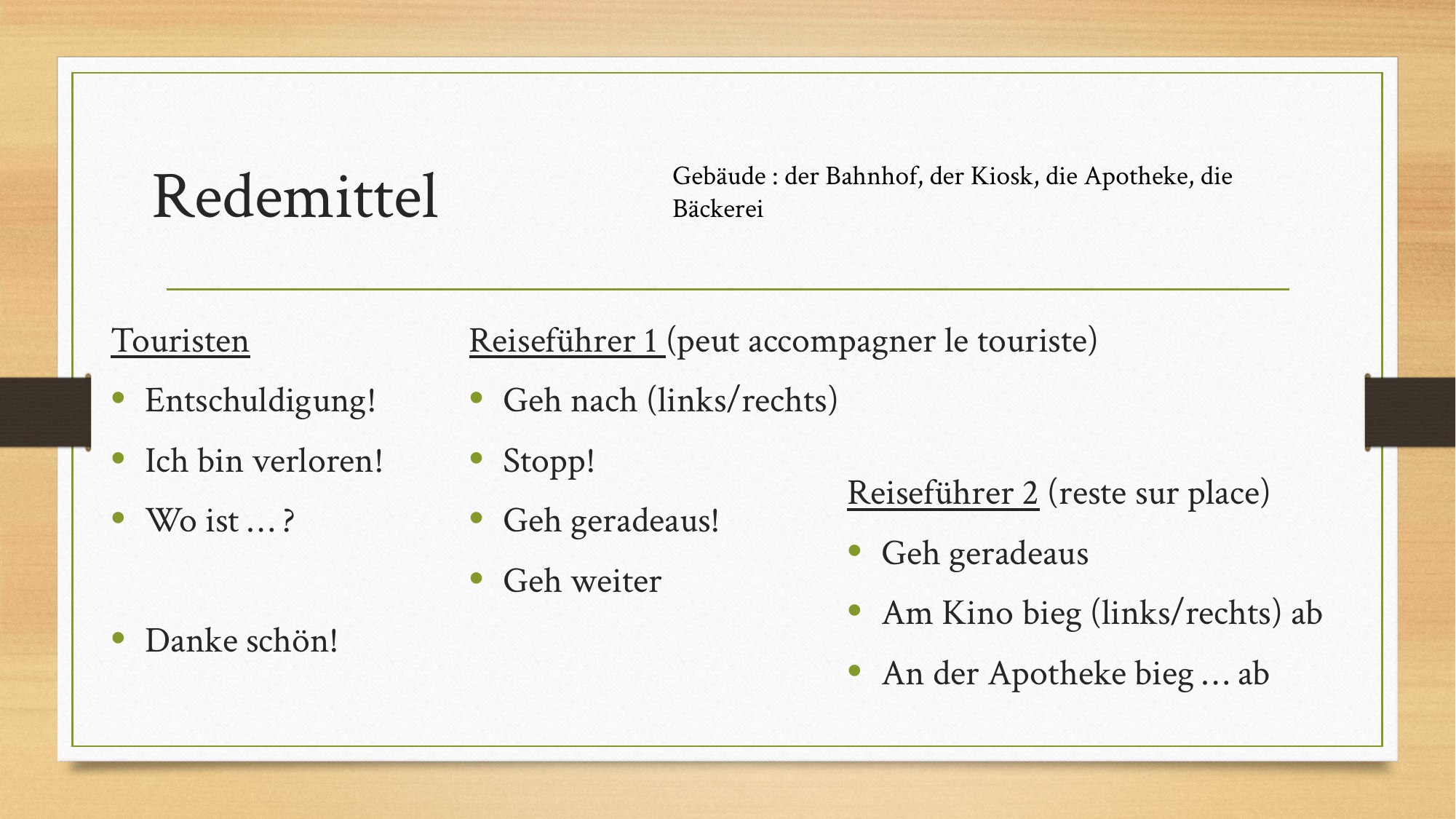

# Redemittel
Gebäude : der Bahnhof, der Kiosk, die Apotheke, die Bäckerei
Touristen
Entschuldigung!
Ich bin verloren!
Wo ist … ?

Danke schön!

Reiseführer 1 (peut accompagner le touriste)
Geh nach (links/rechts)
Stopp!
Geh geradeaus!
Geh weiter

Reiseführer 2 (reste sur place)
Geh geradeaus
Am Kino bieg (links/rechts) ab
An der Apotheke bieg … ab